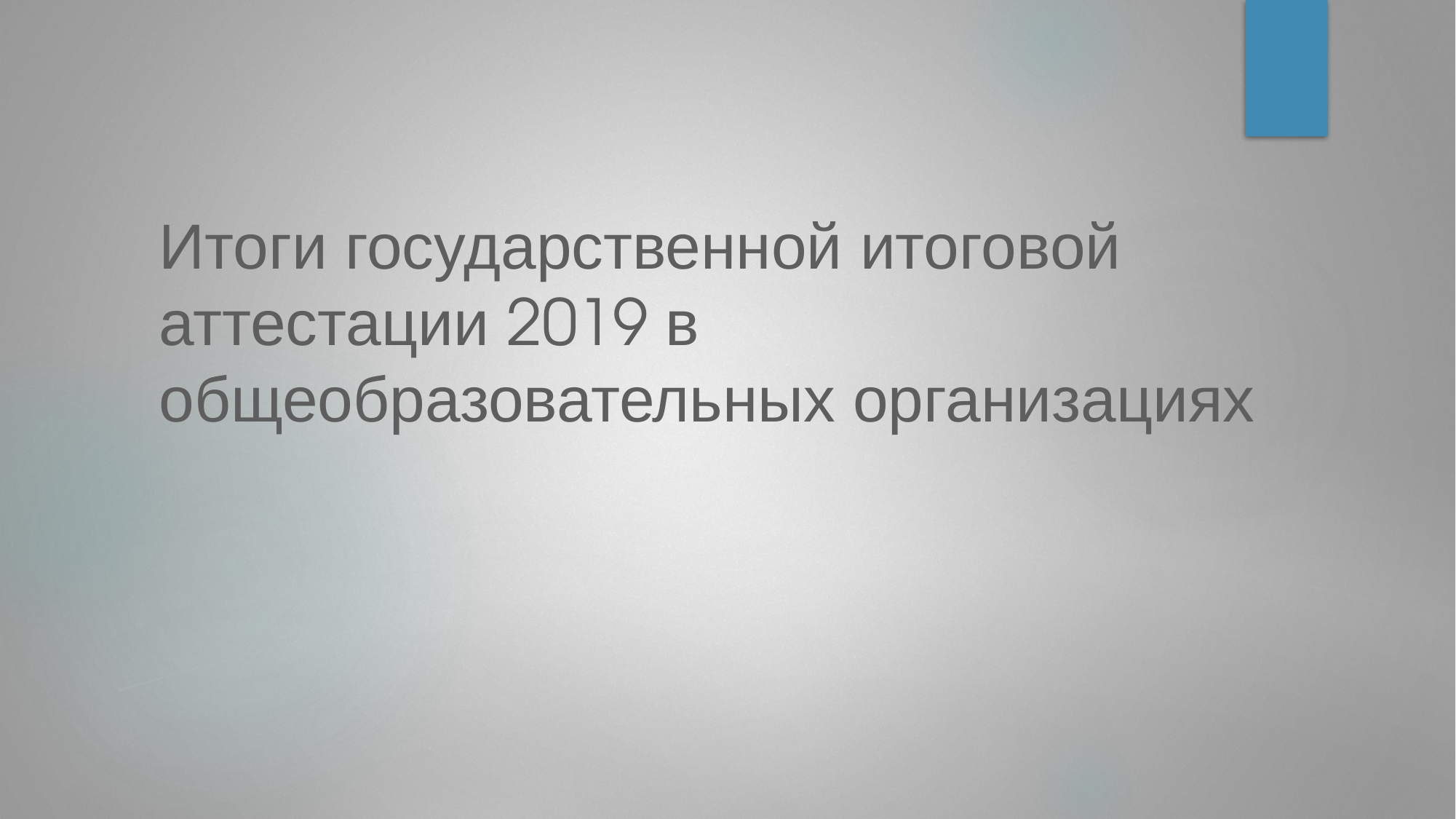

# Итоги государственной итоговой аттестации 2019 в общеобразовательных организациях